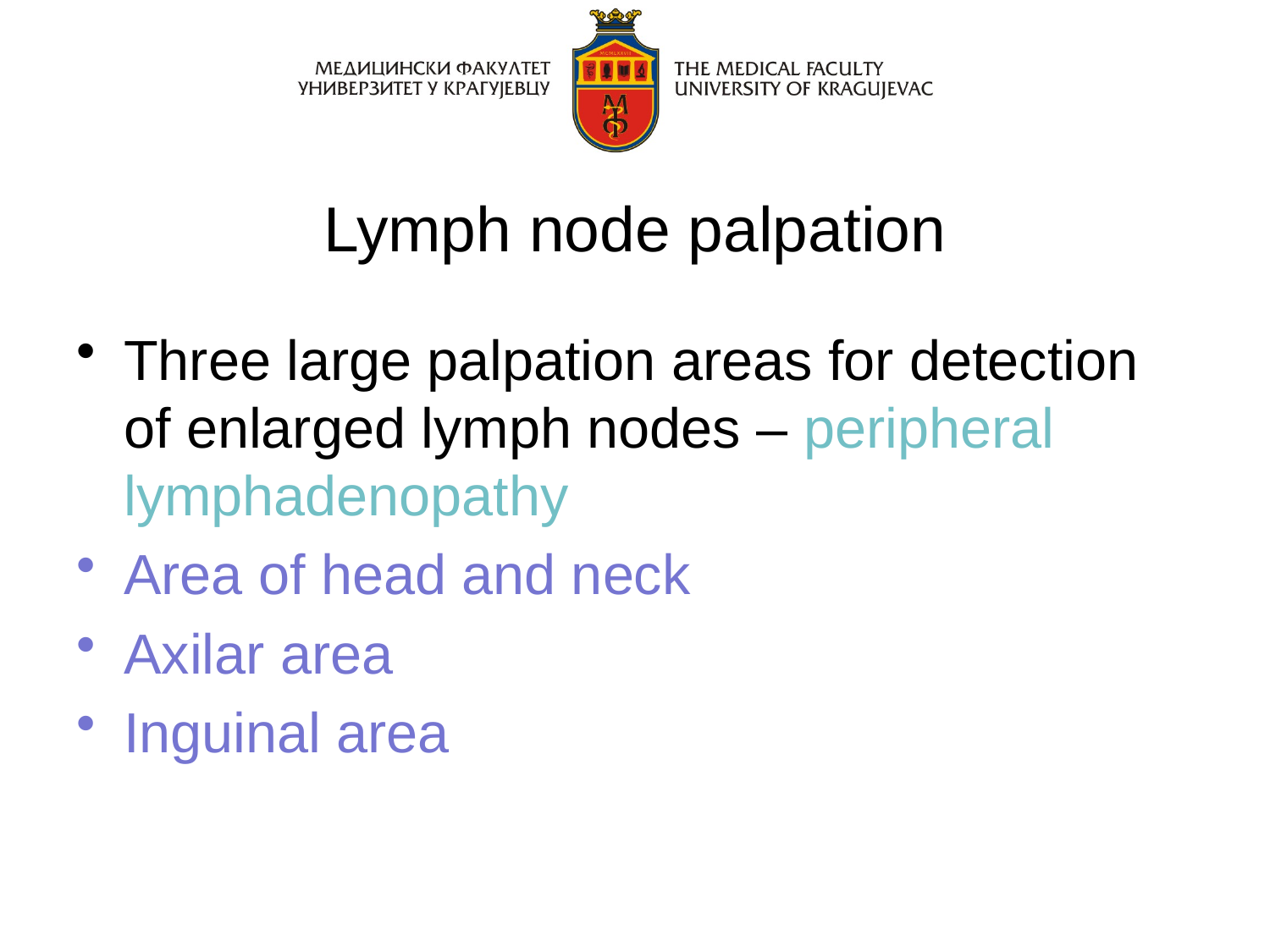

# Lymph node palpation
Three large palpation areas for detection of enlarged lymph nodes – peripheral lymphadenopathy
Area of head and neck
Axilar area
Inguinal area